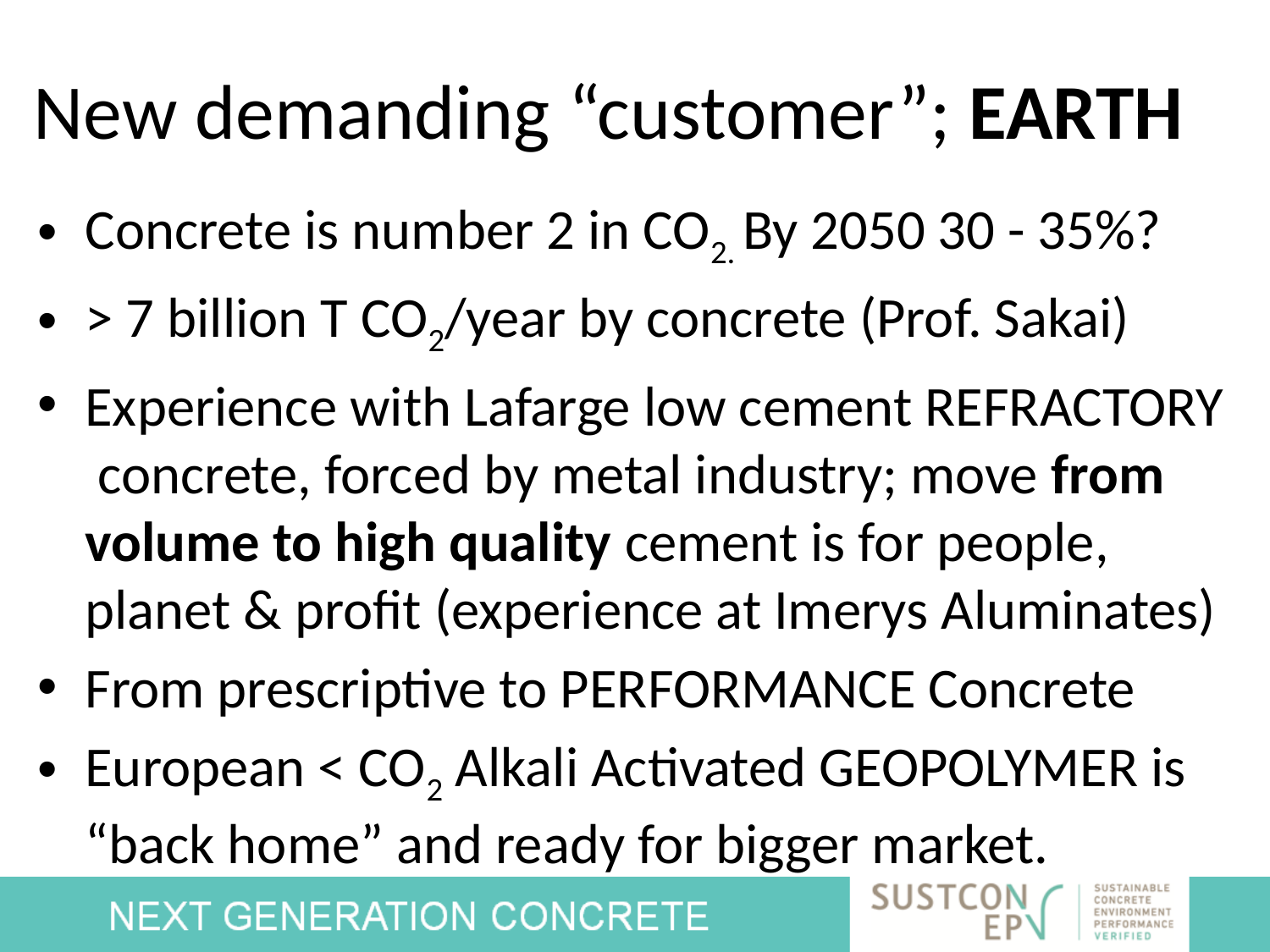

# New demanding “customer”; EARTH
Concrete is number 2 in CO2. By 2050 30 - 35%?
> 7 billion T CO2/year by concrete (Prof. Sakai)
Experience with Lafarge low cement REFRACTORY  concrete, forced by metal industry; move from volume to high quality cement is for people, planet & profit (experience at Imerys Aluminates)
From prescriptive to PERFORMANCE Concrete
European < CO2 Alkali Activated GEOPOLYMER is “back home” and ready for bigger market.